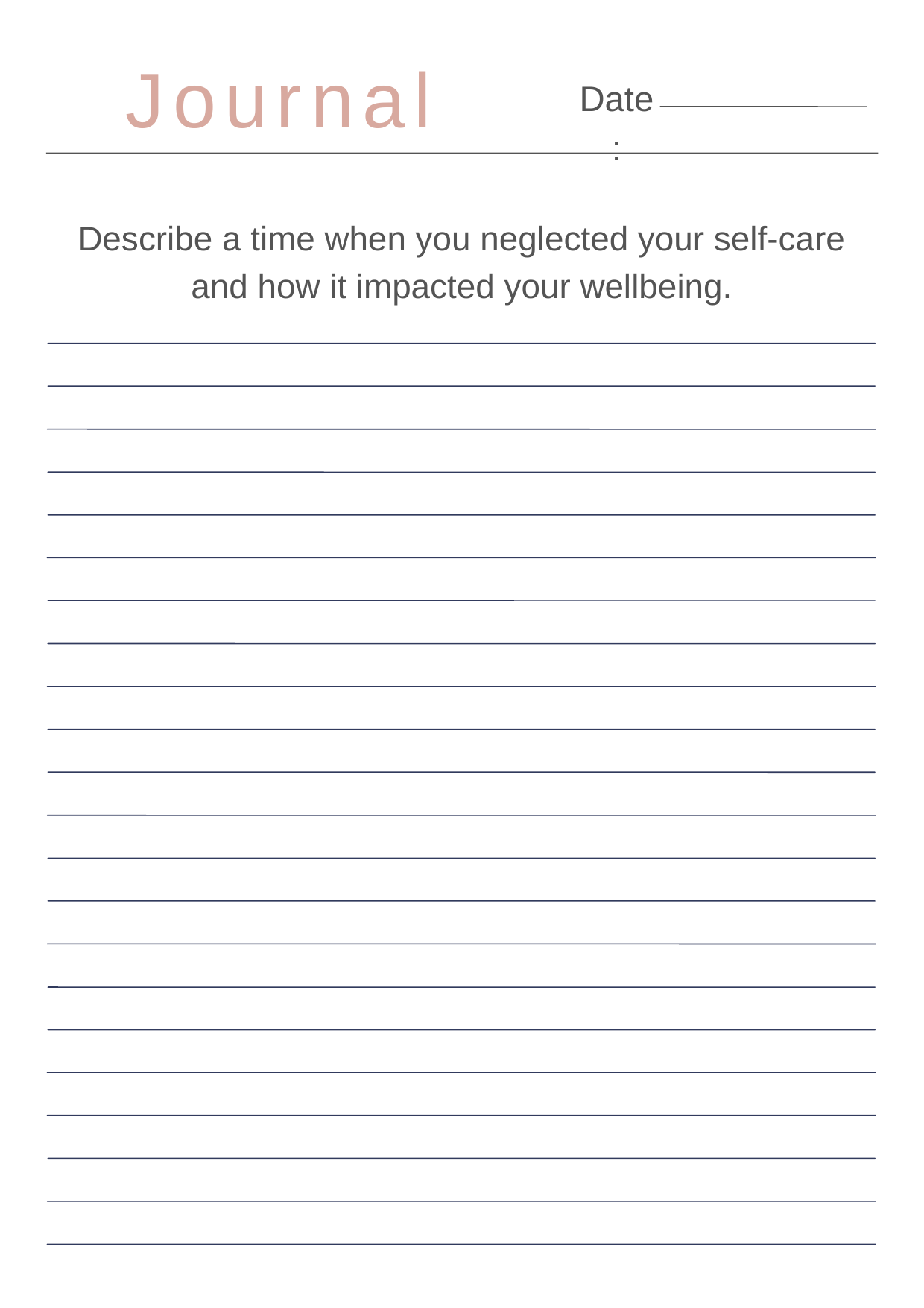

Journal
Date:

Describe a time when you neglected your self-care and how it impacted your wellbeing.